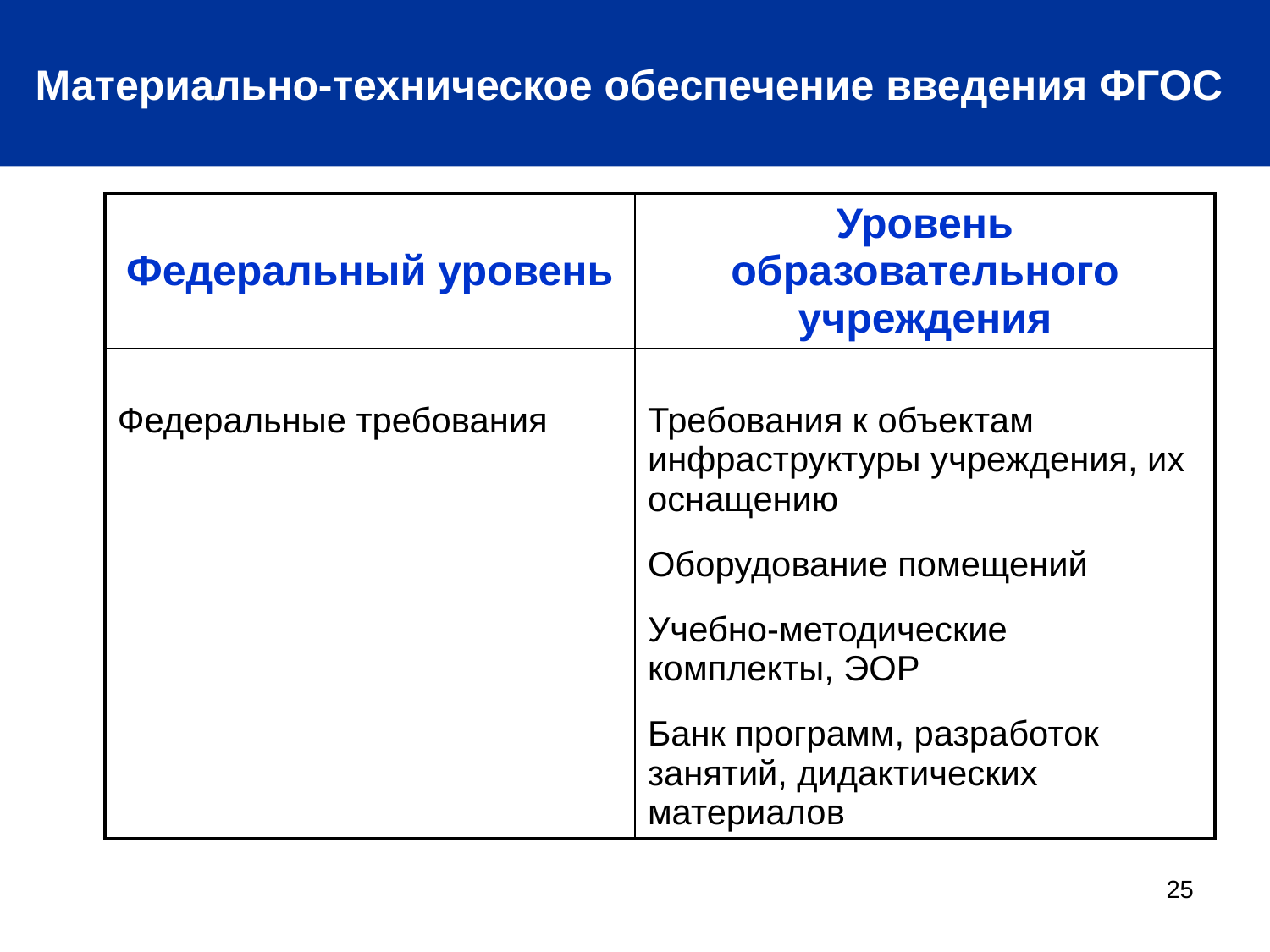

Материально-техническое обеспечение введения ФГОС
| Федеральный уровень | Уровень образовательного учреждения |
| --- | --- |
| Федеральные требования | Требования к объектам инфраструктуры учреждения, их оснащению Оборудование помещений Учебно-методические комплекты, ЭОР Банк программ, разработок занятий, дидактических материалов |

25